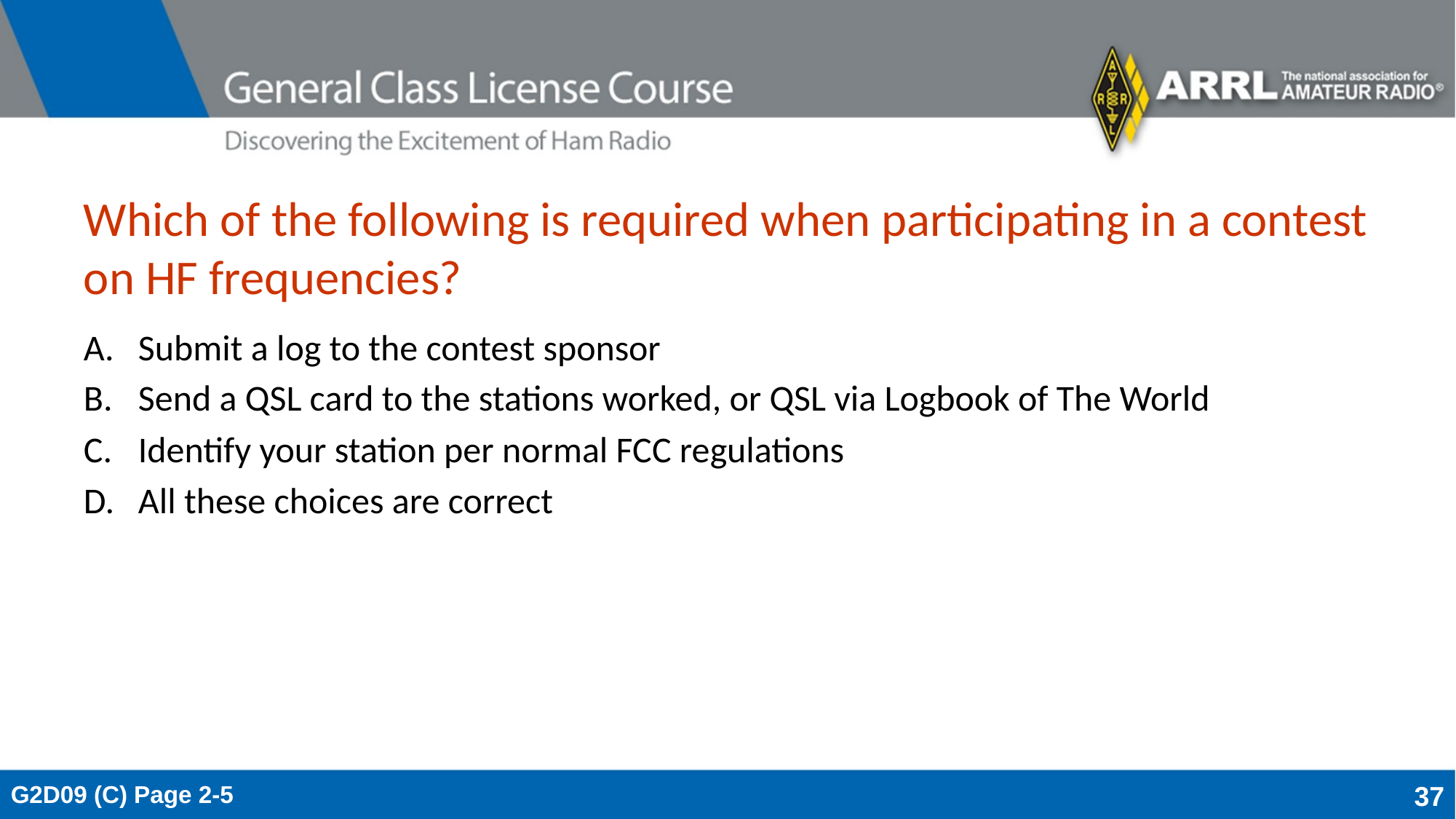

# Which of the following is required when participating in a contest on HF frequencies?
Submit a log to the contest sponsor
Send a QSL card to the stations worked, or QSL via Logbook of The World
Identify your station per normal FCC regulations
All these choices are correct
G2D09 (C) Page 2-5
37